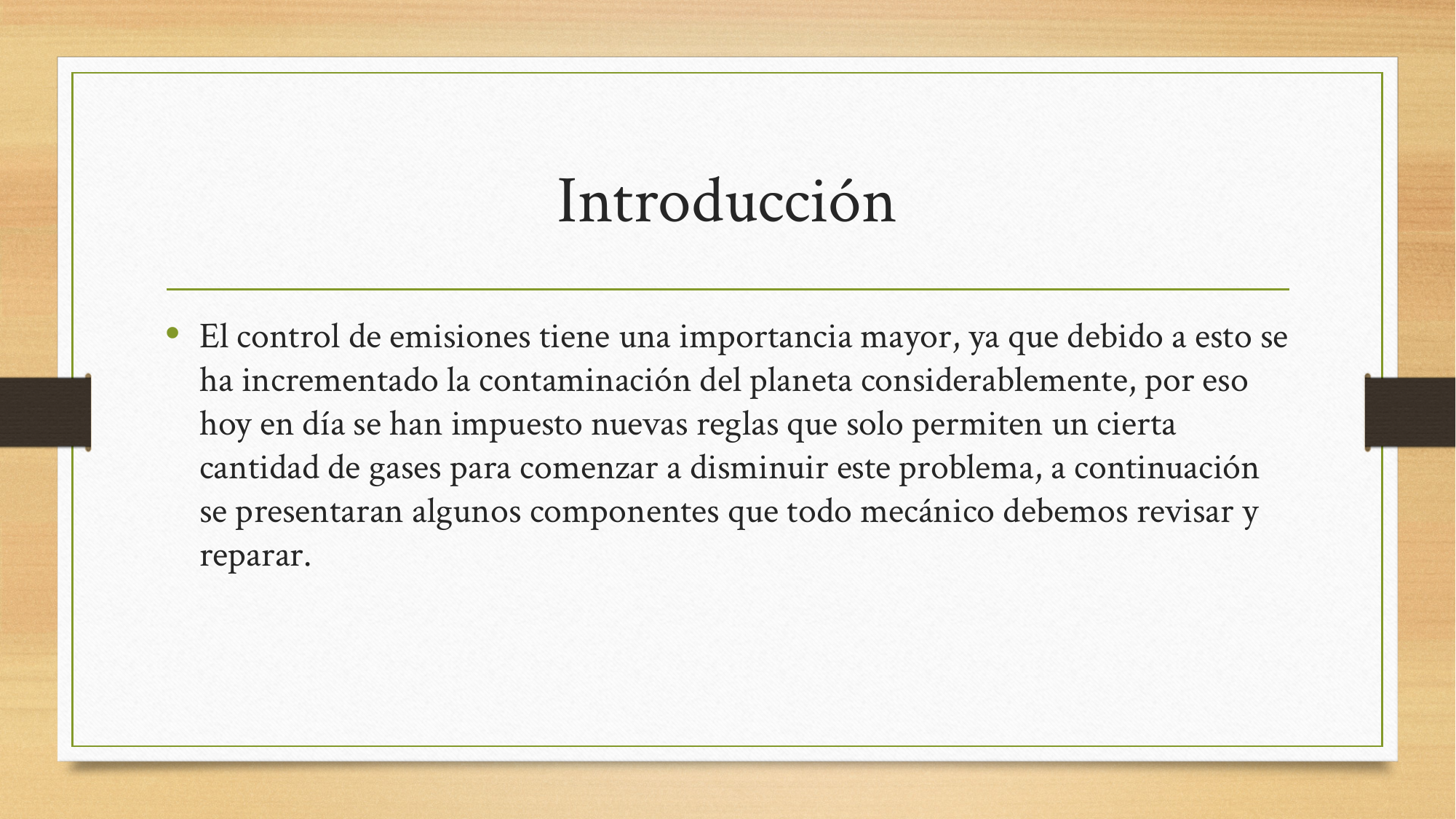

# Introducción
El control de emisiones tiene una importancia mayor, ya que debido a esto se ha incrementado la contaminación del planeta considerablemente, por eso hoy en día se han impuesto nuevas reglas que solo permiten un cierta cantidad de gases para comenzar a disminuir este problema, a continuación se presentaran algunos componentes que todo mecánico debemos revisar y reparar.